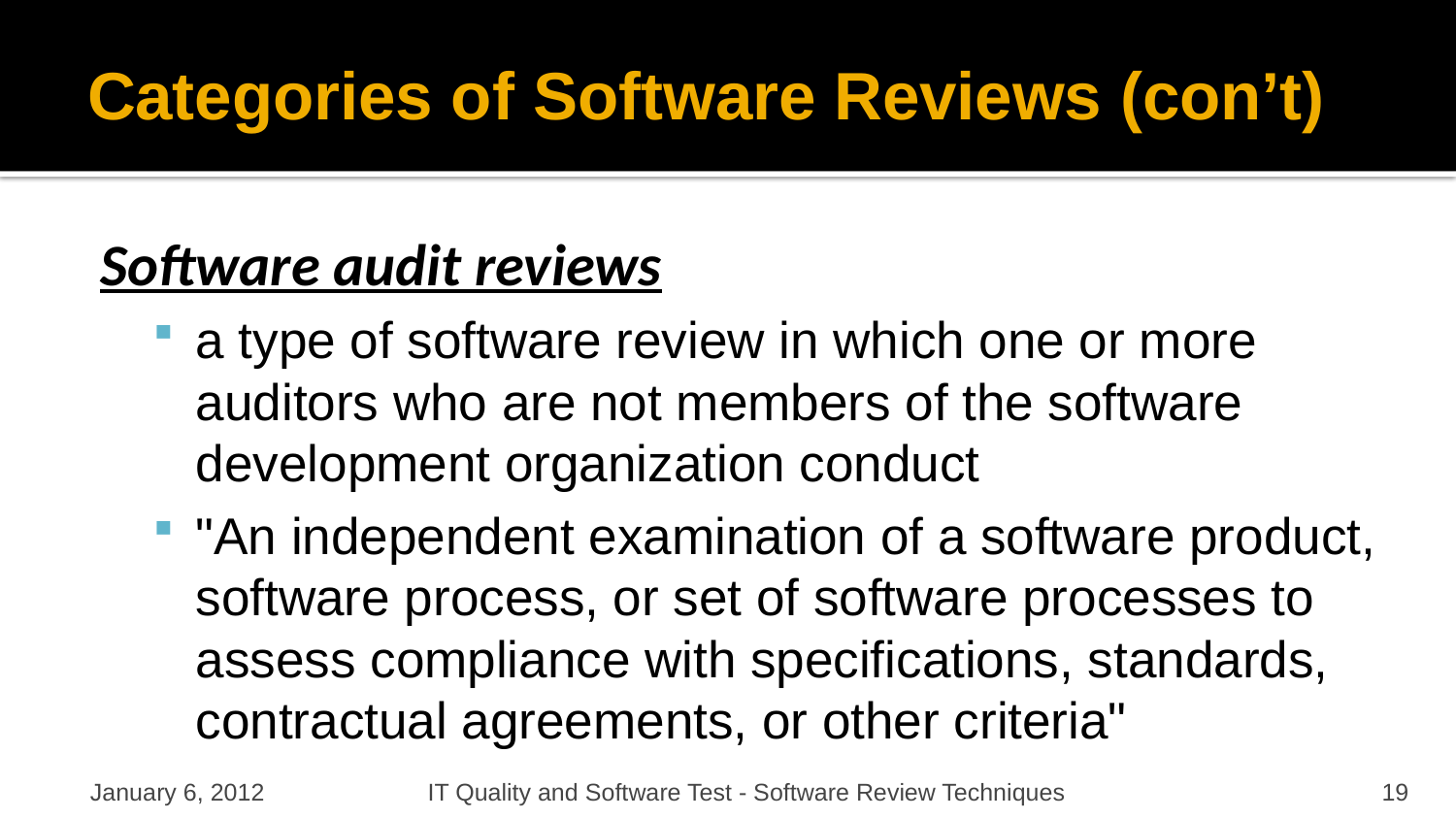

# Categories of Software Reviews (con’t)
Software audit reviews
a type of software review in which one or more auditors who are not members of the software development organization conduct
"An independent examination of a software product, software process, or set of software processes to assess compliance with specifications, standards, contractual agreements, or other criteria"

January 6, 2012
IT Quality and Software Test - Software Review Techniques
19